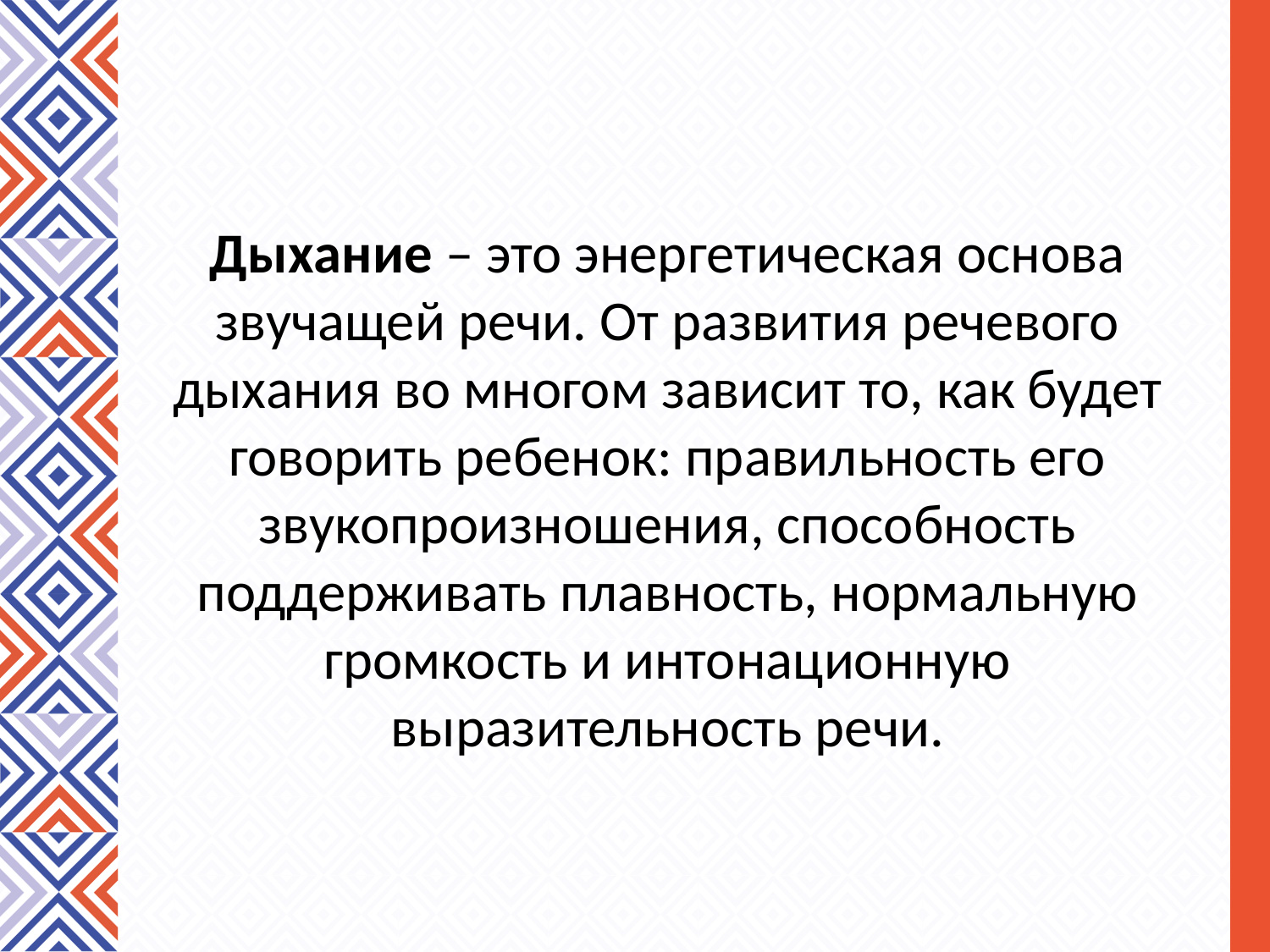

Дыхание – это энергетическая основа звучащей речи. От развития речевого дыхания во многом зависит то, как будет говорить ребенок: правильность его звукопроизношения, способность поддерживать плавность, нормальную громкость и интонационную выразительность речи.